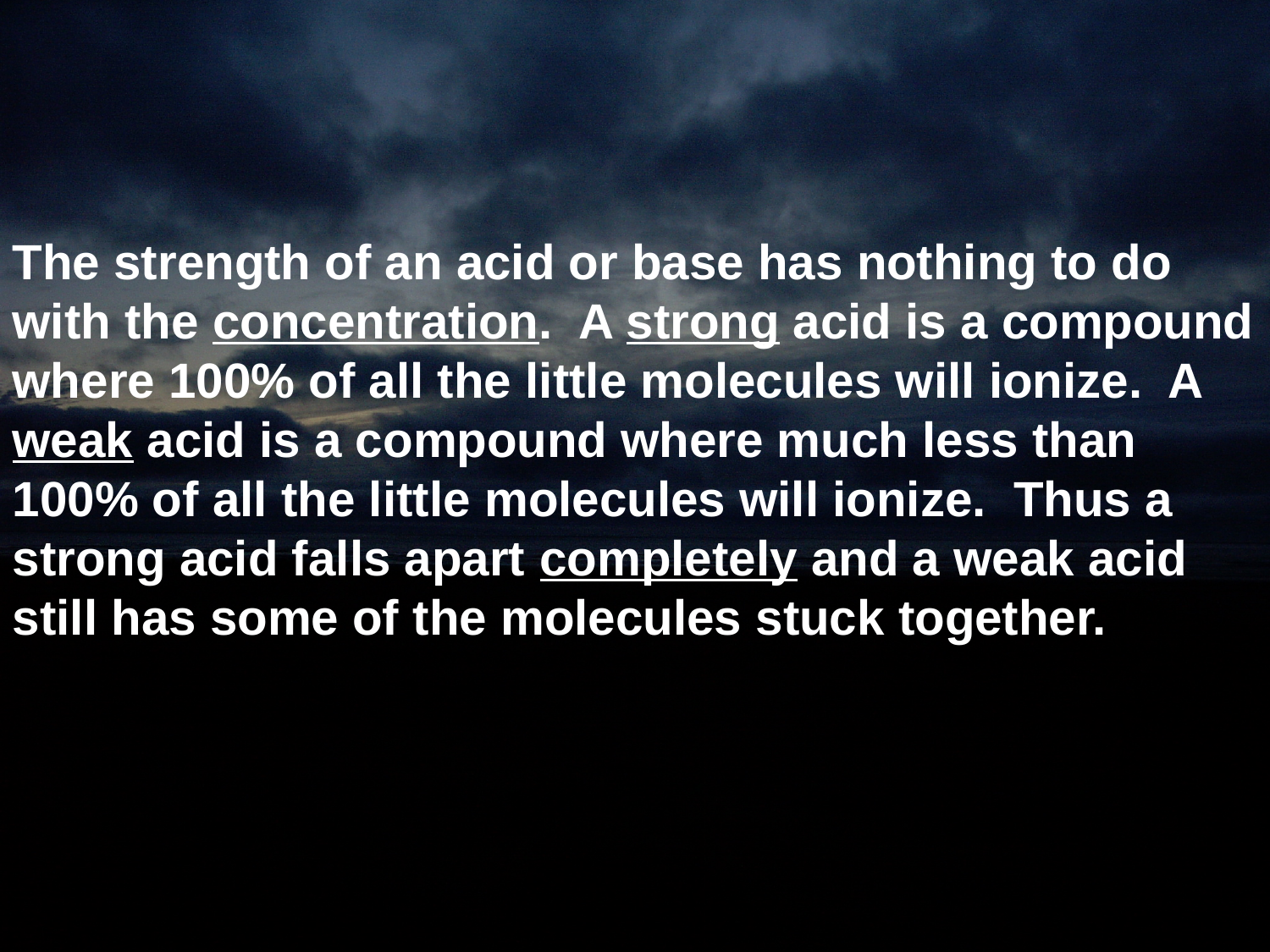

The strength of an acid or base has nothing to do with the concentration.  A strong acid is a compound where 100% of all the little molecules will ionize.  A weak acid is a compound where much less than 100% of all the little molecules will ionize.  Thus a strong acid falls apart completely and a weak acid still has some of the molecules stuck together.